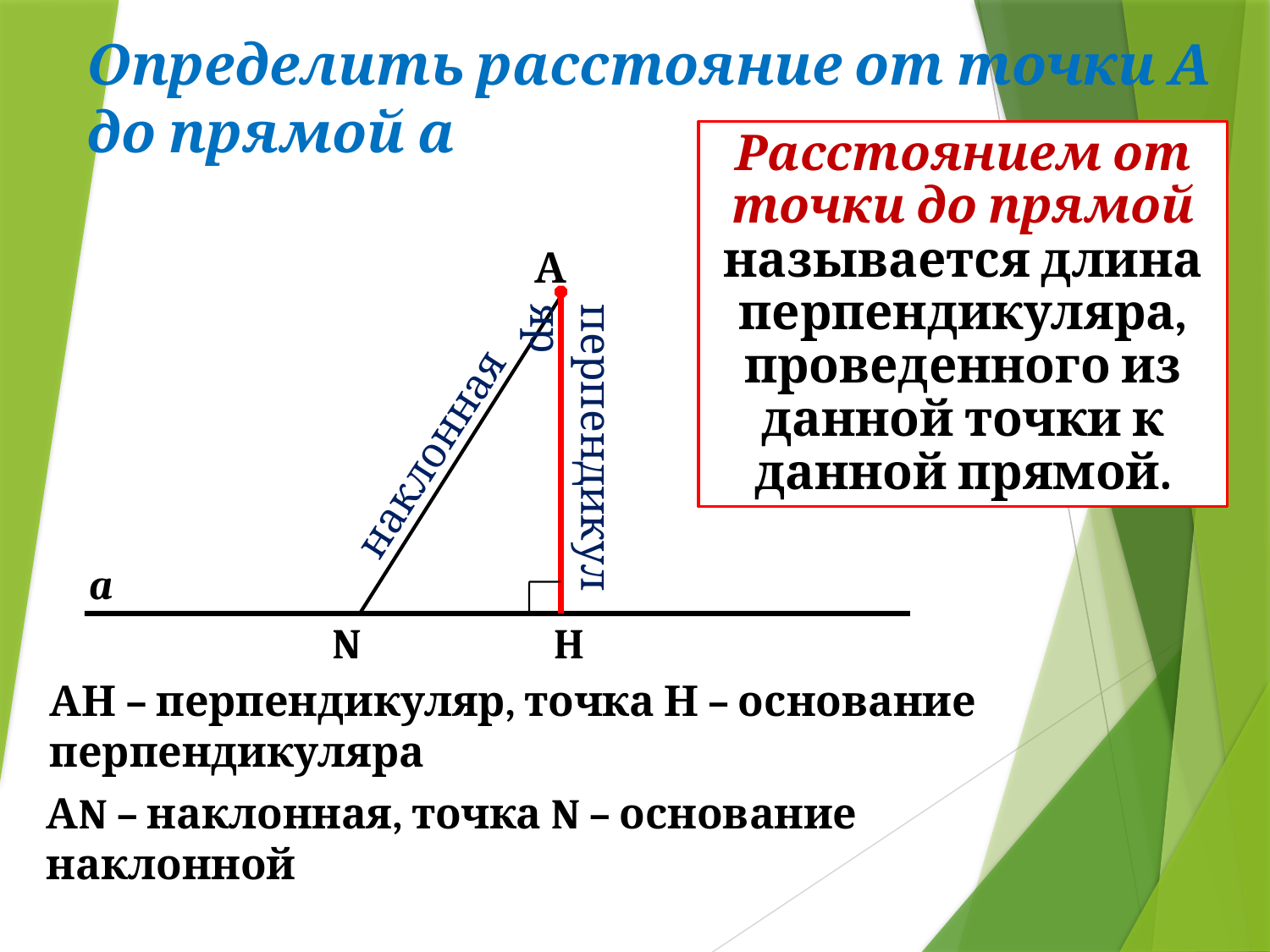

Определить расстояние от точки А до прямой а
Расстоянием от точки до прямой называется длина перпендикуляра, проведенного из данной точки к данной прямой.
А

наклонная
перпендикуляр
a

N
H

АН – перпендикуляр, точка Н – основание перпендикуляра
АN – наклонная, точка N – основание наклонной